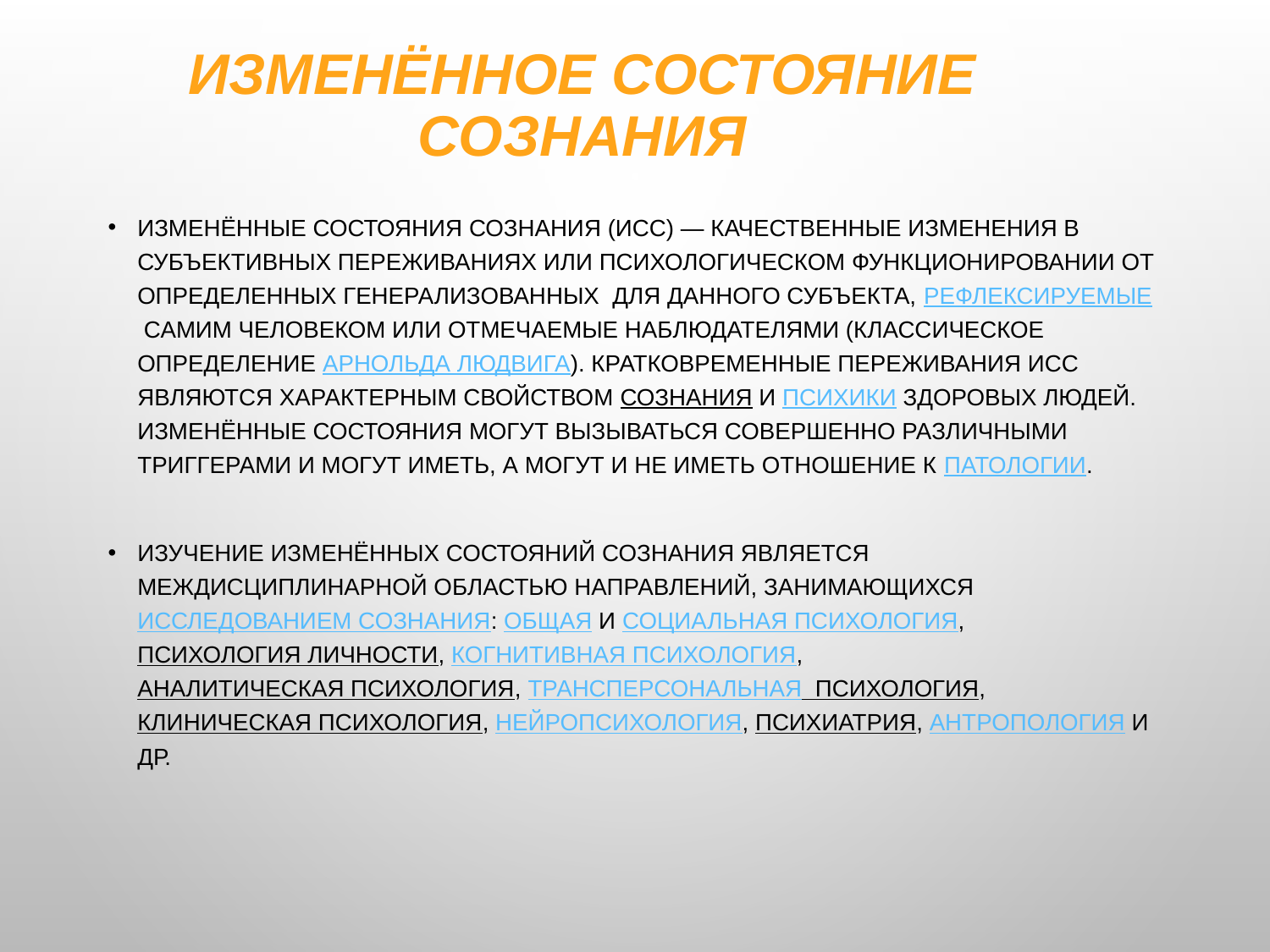

# Изменённое состояние сознания

Изменённые состояния сознания (ИСС) — качественные изменения в субъективных переживаниях или психологическом функционировании от определенных генерализованных  для данного субъекта, рефлексируемые самим человеком или отмечаемые наблюдателями (классическое определение Арнольда Людвига). Кратковременные переживания ИСС являются характерным свойством сознания и психики здоровых людей. Изменённые состояния могут вызываться совершенно различными триггерами и могут иметь, а могут и не иметь отношение к патологии.

Изучение изменённых состояний сознания является междисциплинарной областью направлений, занимающихся исследованием сознания: общая и социальная психология, психология личности, когнитивная психология, аналитическая психология, трансперсональная  психология, клиническая психология, нейропсихология, психиатрия, антропология и др.